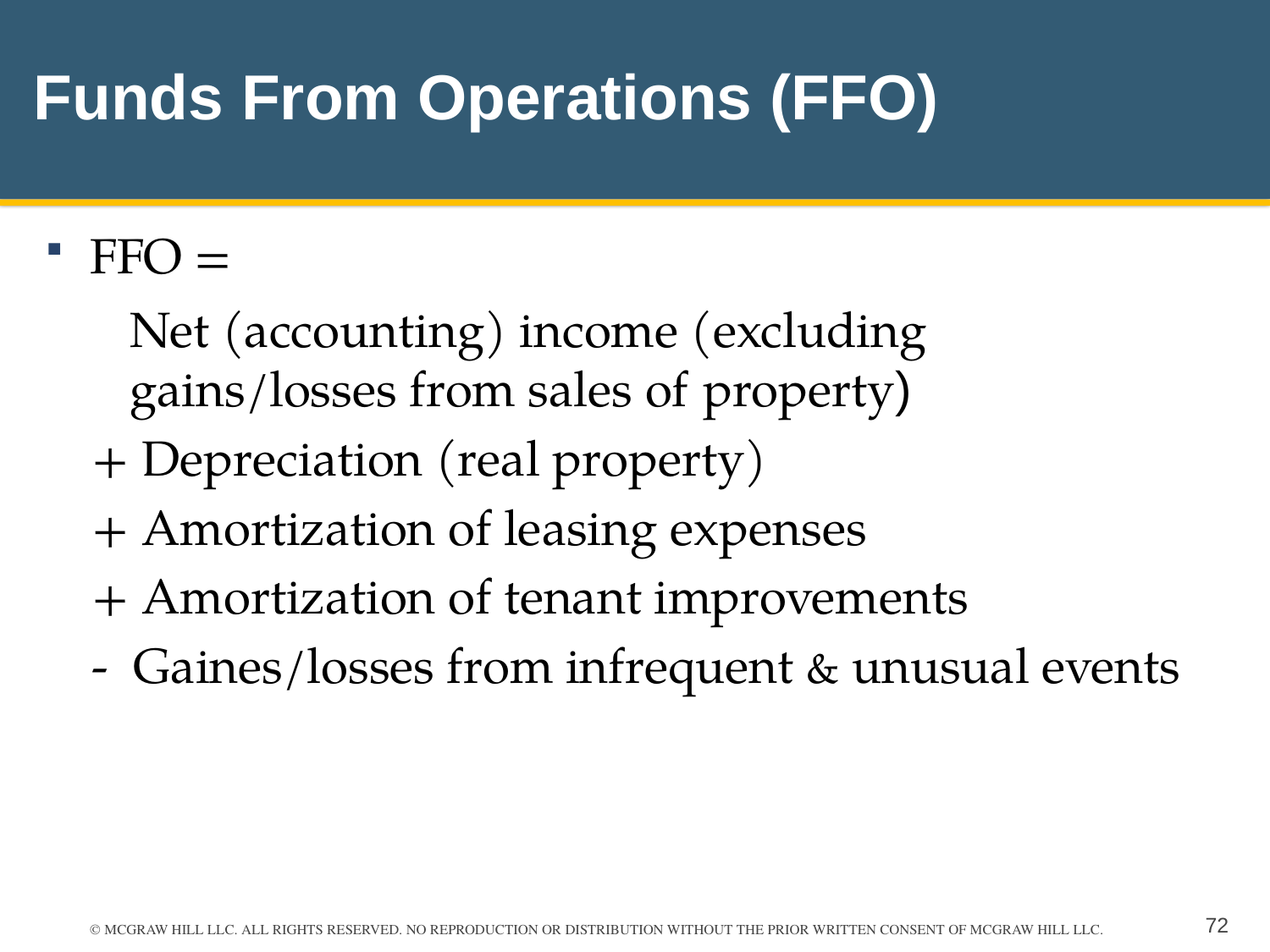

# Funds From Operations (FFO)
FFO =
	Net (accounting) income (excluding gains/losses from sales of property)
+ Depreciation (real property)
+ Amortization of leasing expenses
+ Amortization of tenant improvements
-  Gaines/losses from infrequent & unusual events
© MCGRAW HILL LLC. ALL RIGHTS RESERVED. NO REPRODUCTION OR DISTRIBUTION WITHOUT THE PRIOR WRITTEN CONSENT OF MCGRAW HILL LLC.
72